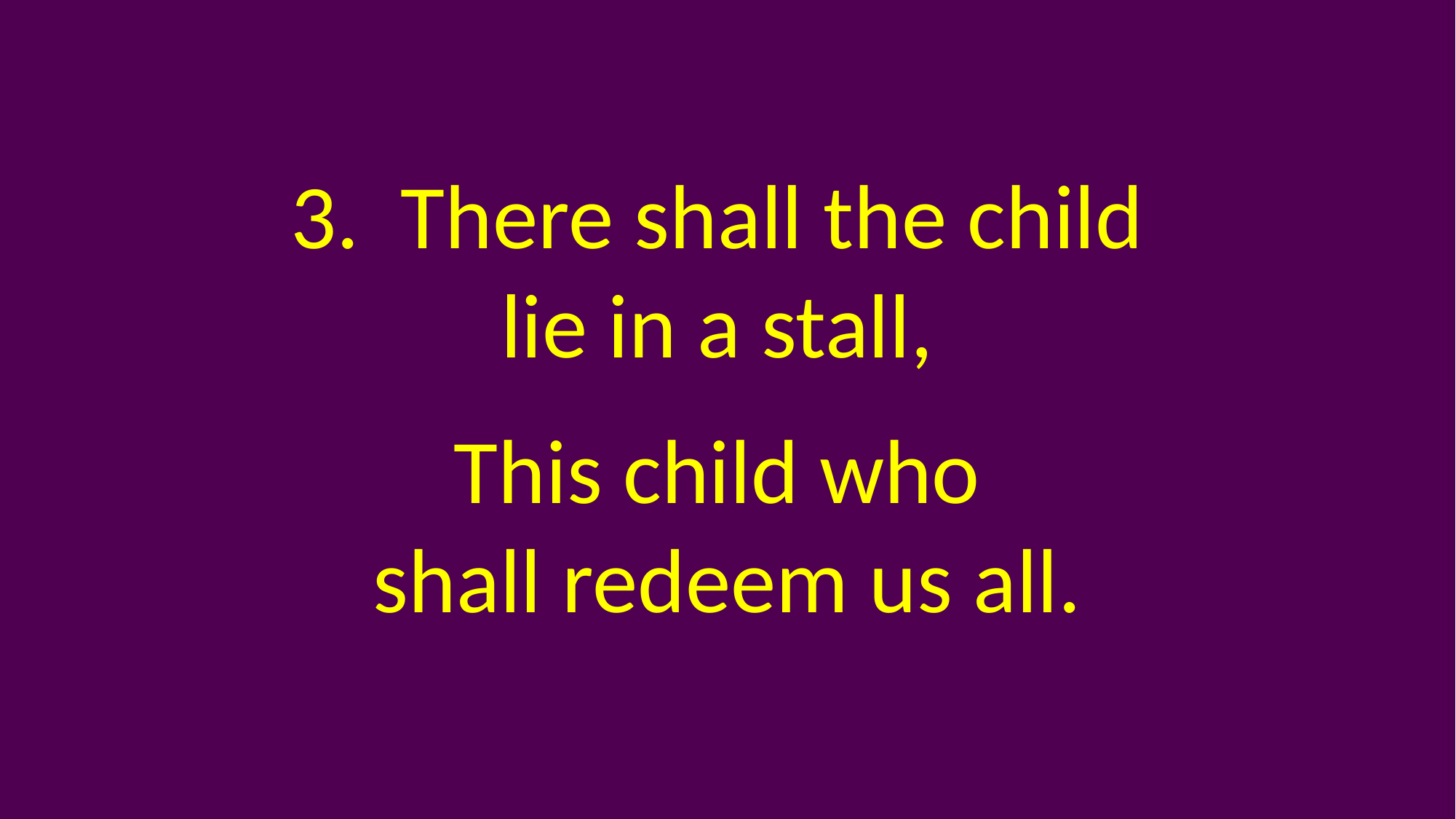

3.  There shall the child
lie in a stall,
This child who
shall redeem us all.